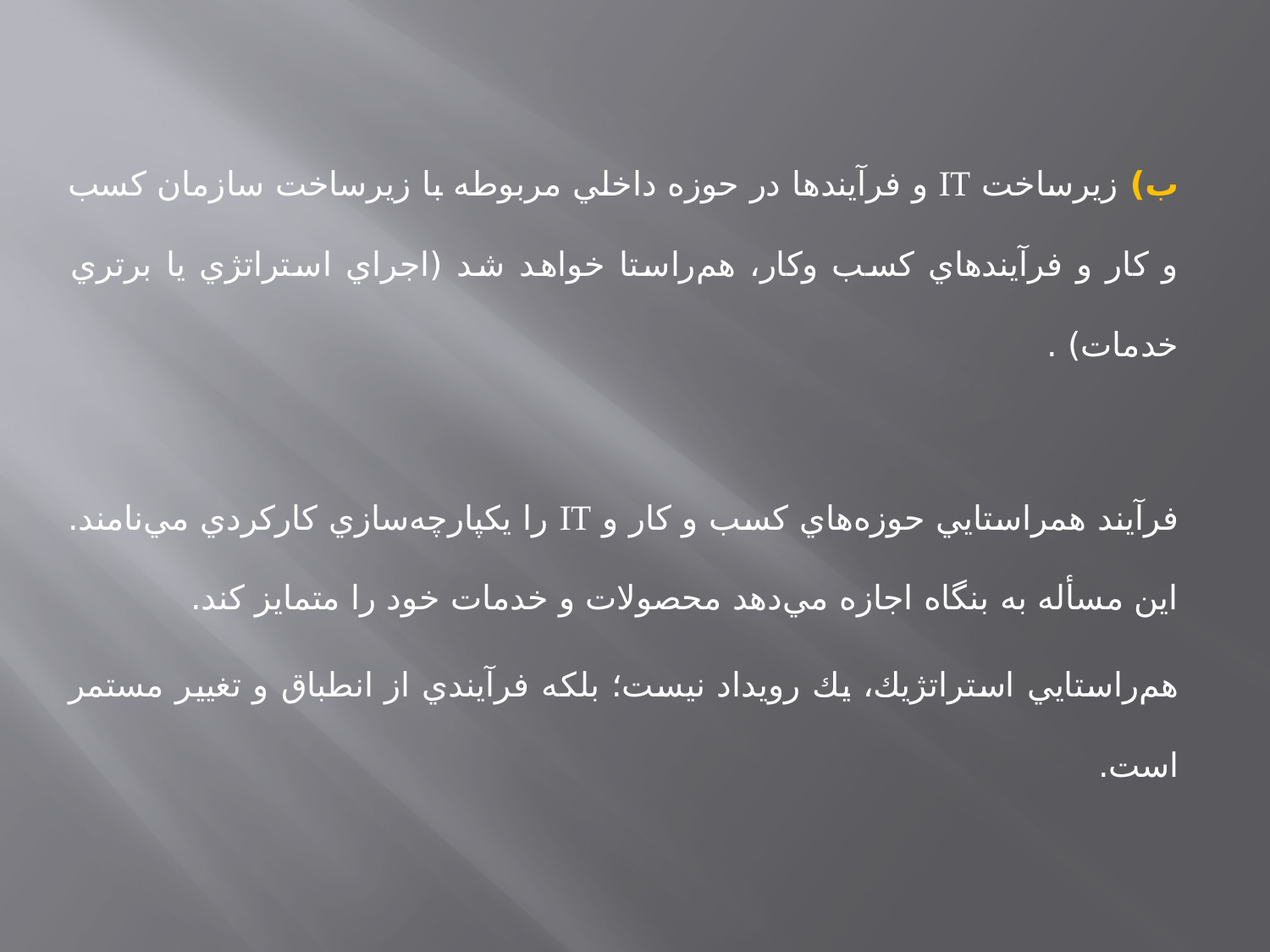

ب) زيرساخت IT و فرآيندها در حوزه داخلي مربوطه با زيرساخت سازمان كسب و كار و فرآيندهاي كسب وكار، هم‌راستا خواهد شد (اجراي استراتژي يا برتري خدمات) .

فرآيند همر‌استايي حوزه‌هاي كسب و كار و IT را يكپارچه‌سازي كاركردي مي‌نامند. اين مسأله به بنگاه اجازه مي‌دهد محصولات و خدمات خود را متمايز كند.
هم‌راستايي استراتژيك، يك رويداد نيست؛ بلكه فرآيندي از انطباق و تغيير مستمر است.